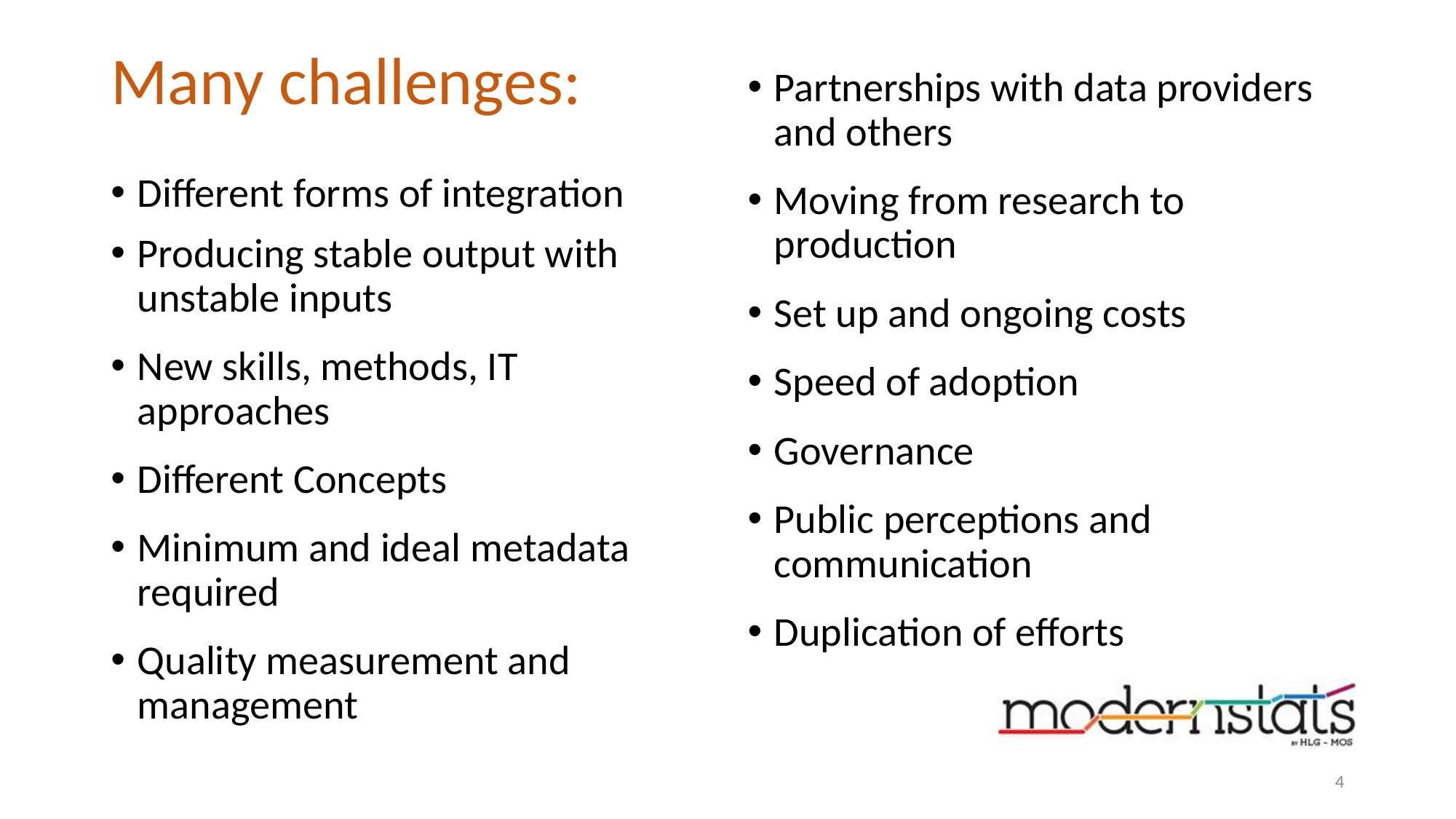

# Many challenges:
Partnerships with data providers and others
Moving from research to production
Set up and ongoing costs
Speed of adoption
Governance
Public perceptions and communication
Duplication of efforts

Different forms of integration
Producing stable output with unstable inputs
New skills, methods, IT approaches
Different Concepts
Minimum and ideal metadata required
Quality measurement and management

4